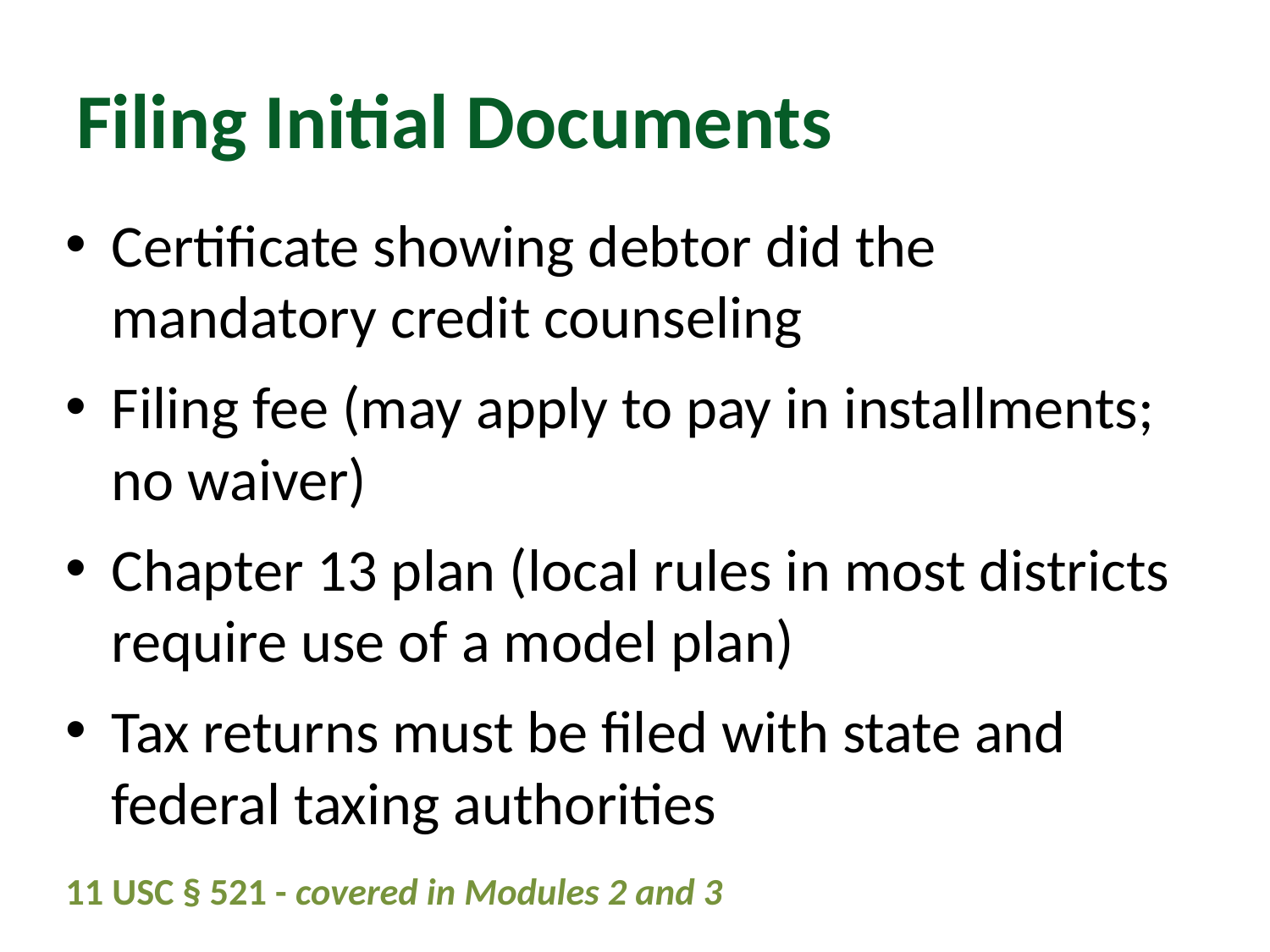

# Filing Initial Documents
Certificate showing debtor did the mandatory credit counseling
Filing fee (may apply to pay in installments; no waiver)
Chapter 13 plan (local rules in most districts require use of a model plan)
Tax returns must be filed with state and federal taxing authorities
11 USC § 521 - covered in Modules 2 and 3